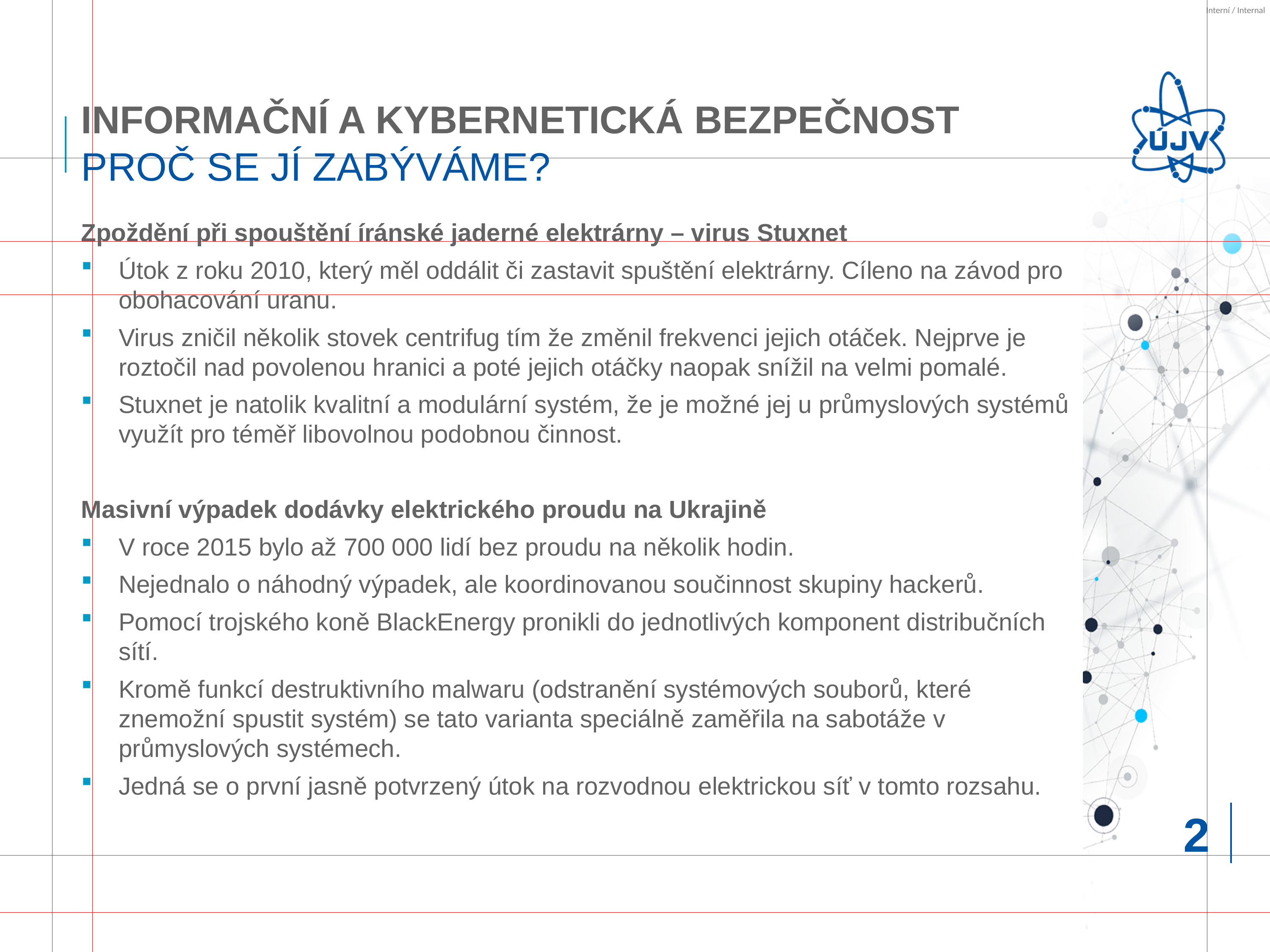

# Informační a kybernetická bezpečnost Proč se jí zabýváme?
Zpoždění při spouštění íránské jaderné elektrárny – virus Stuxnet
Útok z roku 2010, který měl oddálit či zastavit spuštění elektrárny. Cíleno na závod pro obohacování uranu.
Virus zničil několik stovek centrifug tím že změnil frekvenci jejich otáček. Nejprve je roztočil nad povolenou hranici a poté jejich otáčky naopak snížil na velmi pomalé.
Stuxnet je natolik kvalitní a modulární systém, že je možné jej u průmyslových systémů využít pro téměř libovolnou podobnou činnost.

Masivní výpadek dodávky elektrického proudu na Ukrajině
V roce 2015 bylo až 700 000 lidí bez proudu na několik hodin.
Nejednalo o náhodný výpadek, ale koordinovanou součinnost skupiny hackerů.
Pomocí trojského koně BlackEnergy pronikli do jednotlivých komponent distribučních sítí.
Kromě funkcí destruktivního malwaru (odstranění systémových souborů, které znemožní spustit systém) se tato varianta speciálně zaměřila na sabotáže v průmyslových systémech.
Jedná se o první jasně potvrzený útok na rozvodnou elektrickou síť v tomto rozsahu.

2